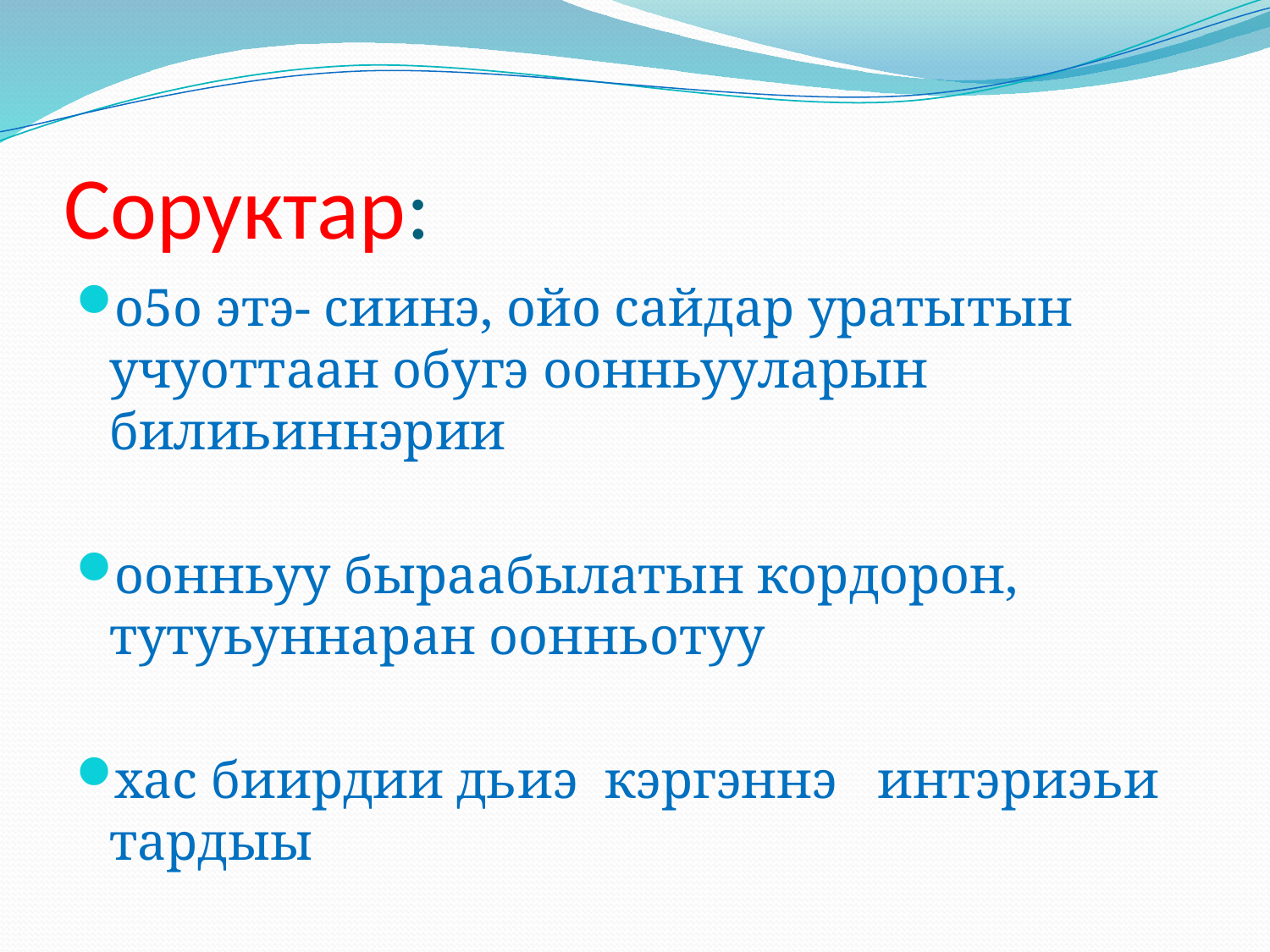

# Соруктар:
о5о этэ- сиинэ, ойо сайдар уратытын учуоттаан обугэ оонньууларын билиьиннэрии

оонньуу быраабылатын кордорон, тутуьуннаран оонньотуу

хас биирдии дьиэ  кэргэннэ   интэриэьи тардыы